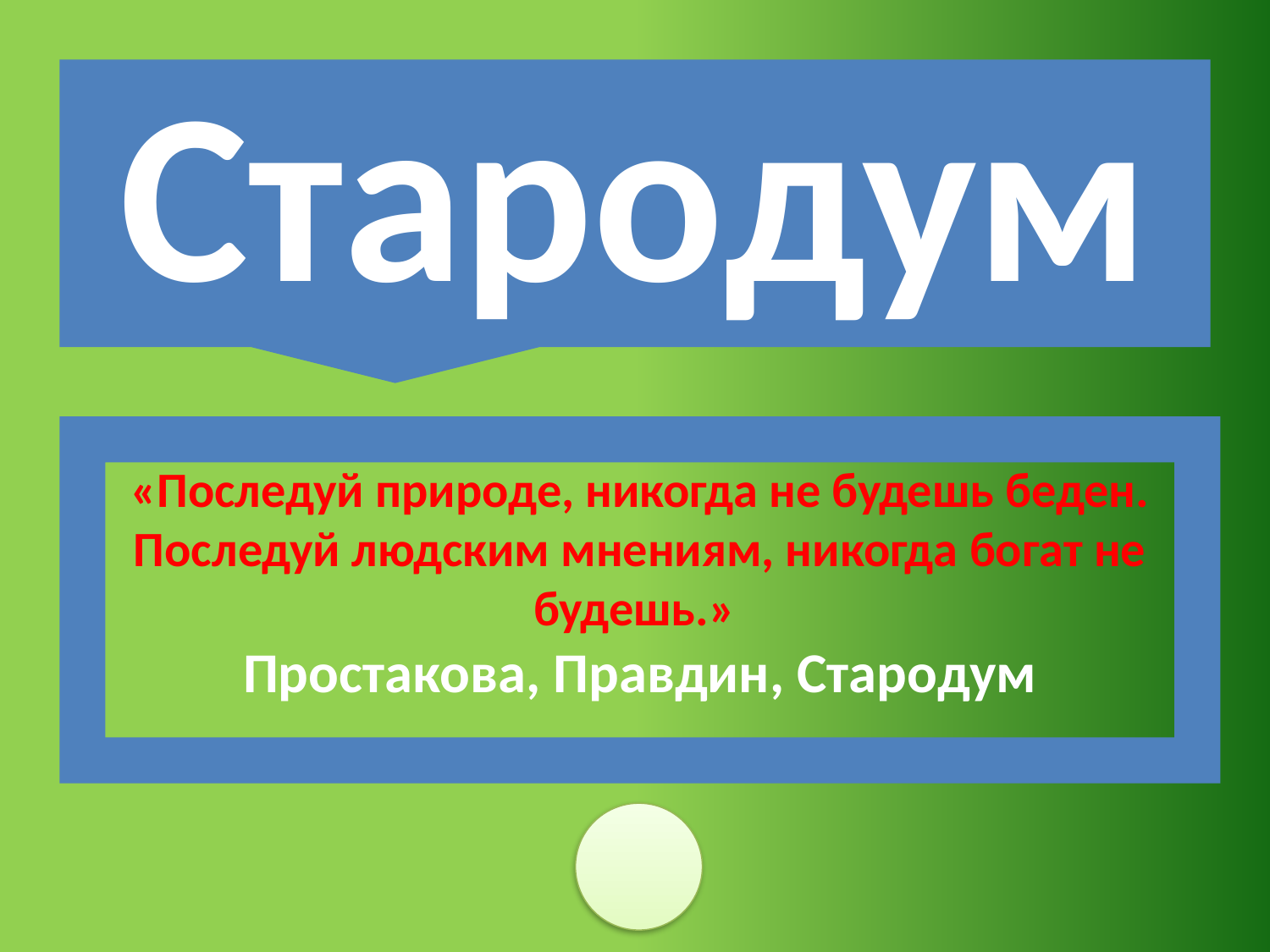

Стародум

«Последуй природе, никогда не будешь беден. Последуй людским мнениям, никогда богат не будешь.»
Простакова, Правдин, Стародум